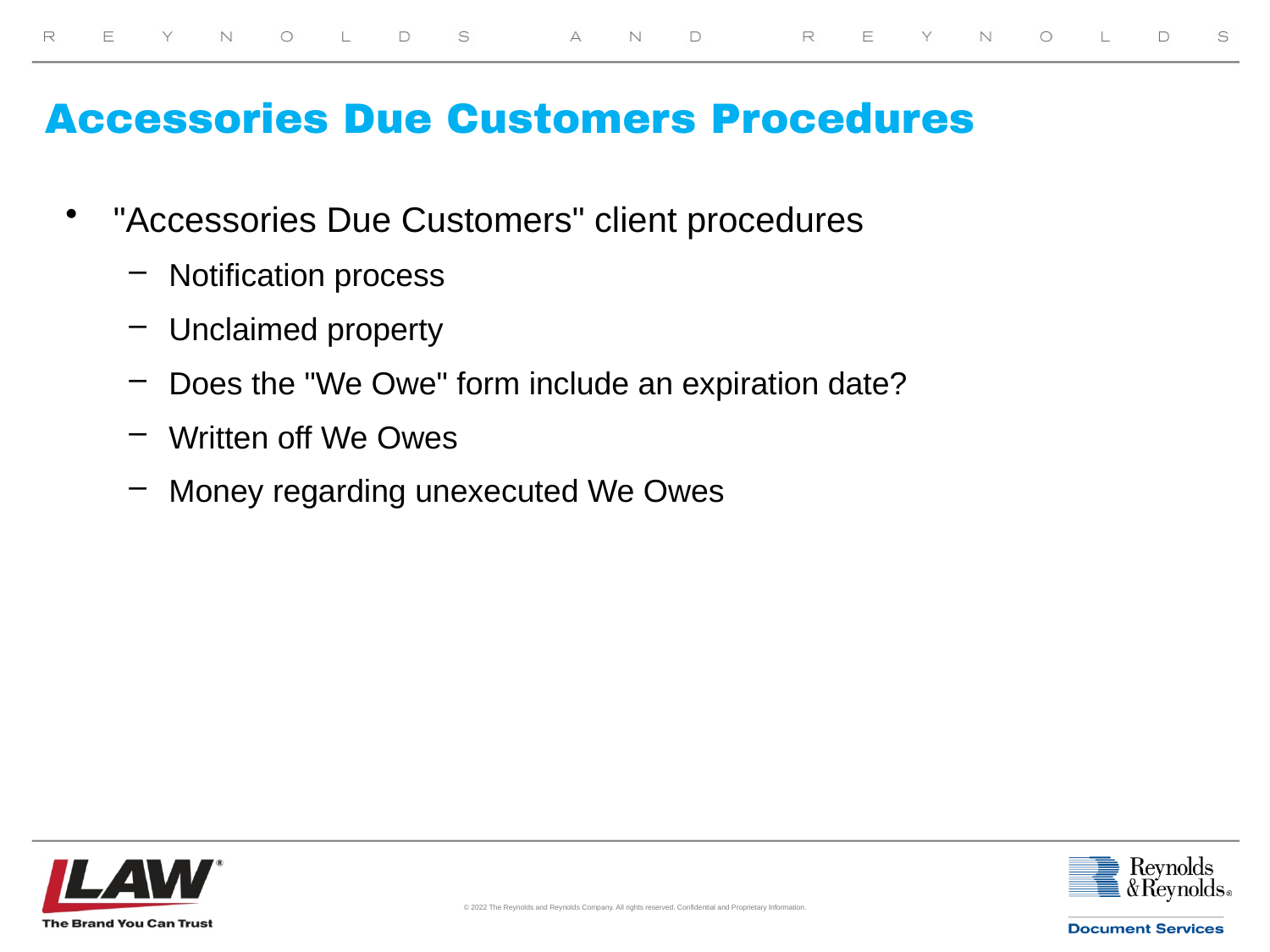

# Accessories Due Customers Procedures
"Accessories Due Customers" client procedures
Notification process
Unclaimed property
Does the "We Owe" form include an expiration date?
Written off We Owes
Money regarding unexecuted We Owes